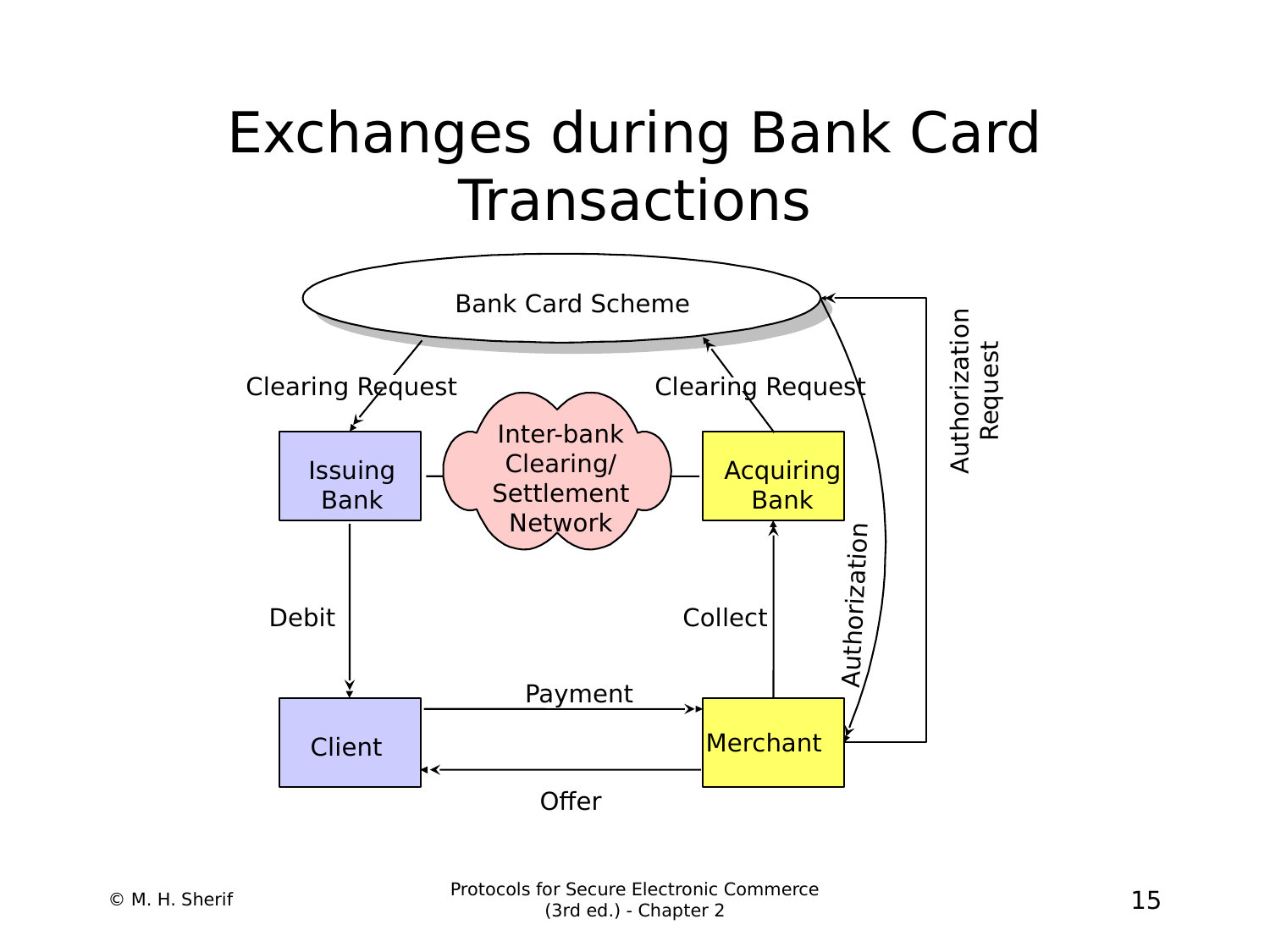

# Exchanges during Bank Card Transactions

Bank Card Scheme

Authorization
Request
Clearing Request
Clearing Request

Inter-bank Clearing/
Settlement Network

Issuing
Bank
Acquiring
Bank

Authorization
Debit
Collect
Payment

Merchant
Client

Offer
© M. H. Sherif
Protocols for Secure Electronic Commerce (3rd ed.) - Chapter 2
15